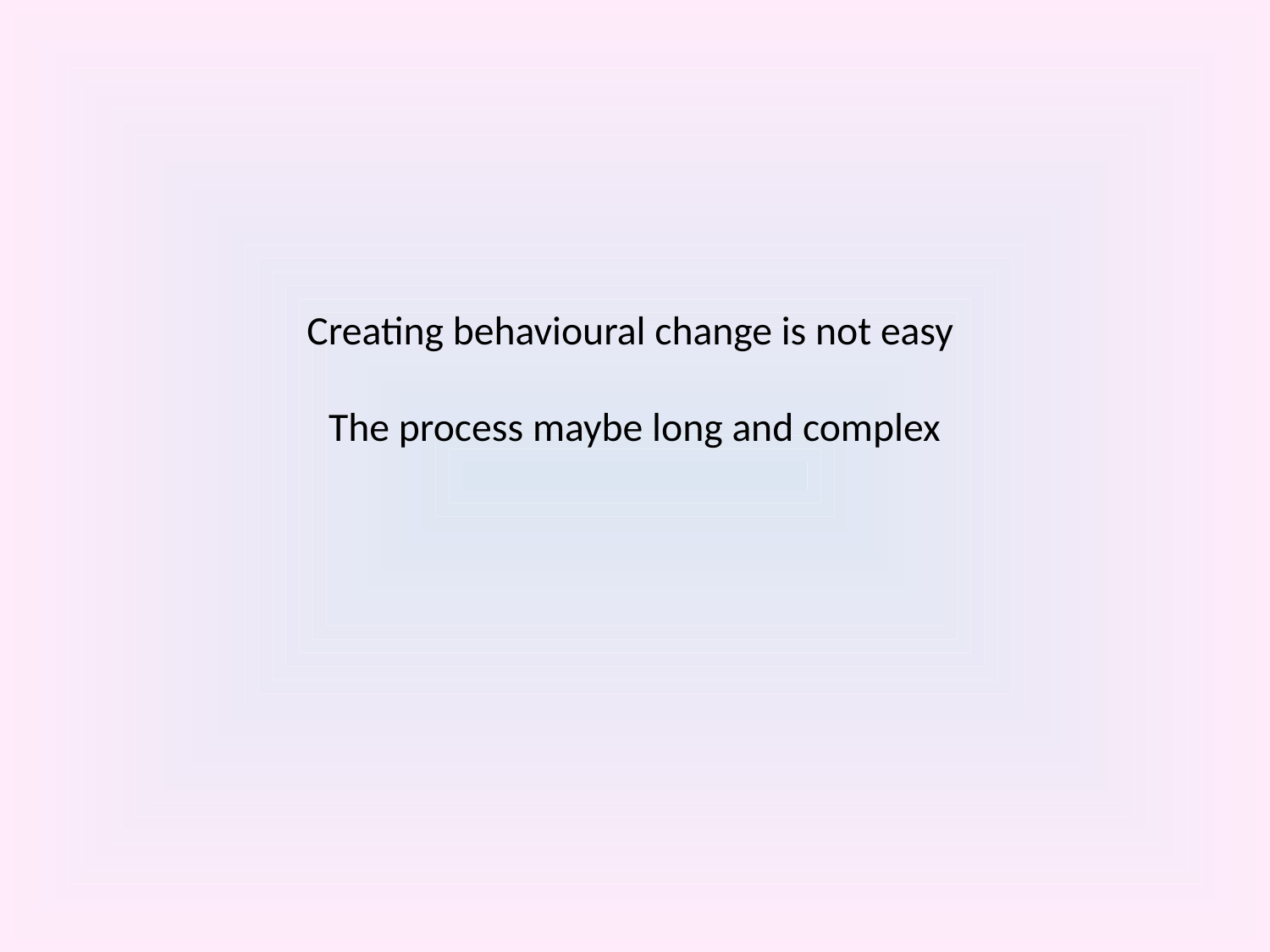

# Creating behavioural change is not easy The process maybe long and complex